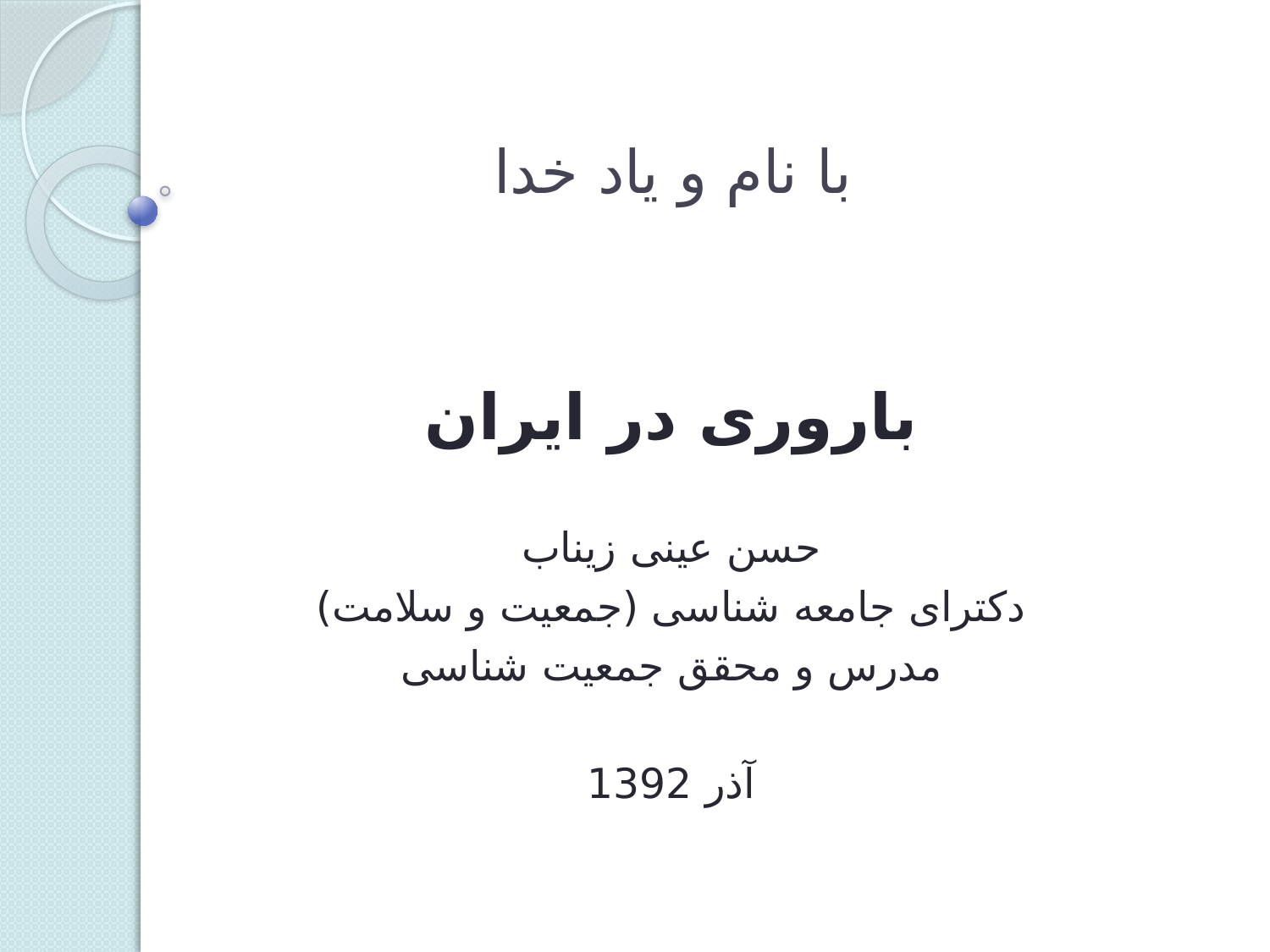

# با نام و یاد خدا

باروری در ایران

حسن عینی زیناب
دکترای جامعه شناسی (جمعیت و سلامت)
مدرس و محقق جمعیت شناسی

آذر 1392